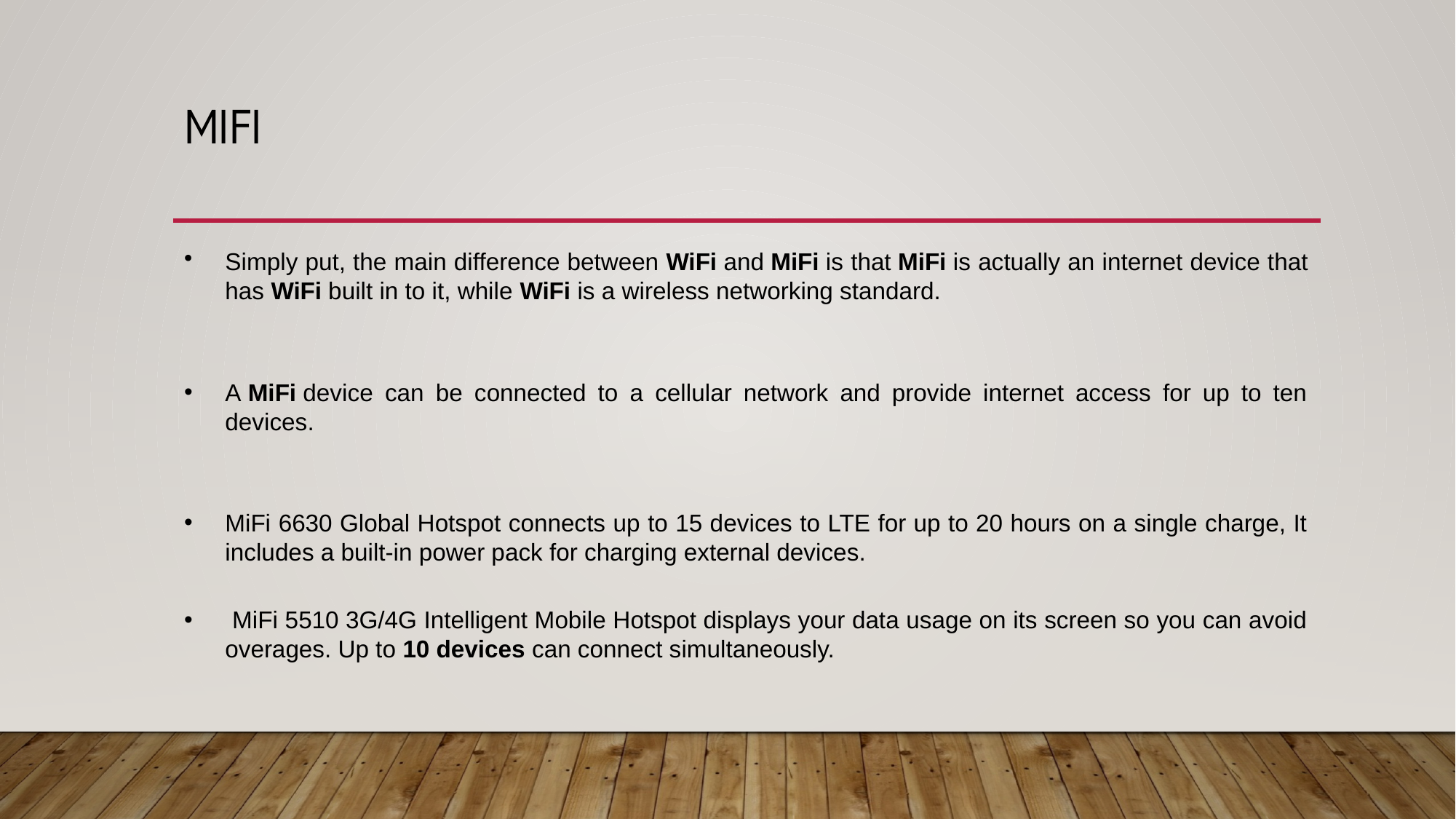

# mifi
Simply put, the main difference between WiFi and MiFi is that MiFi is actually an internet device that has WiFi built in to it, while WiFi is a wireless networking standard.

A MiFi device can be connected to a cellular network and provide internet access for up to ten devices.

MiFi 6630 Global Hotspot connects up to 15 devices to LTE for up to 20 hours on a single charge, It includes a built-in power pack for charging external devices.

 MiFi 5510 3G/4G Intelligent Mobile Hotspot displays your data usage on its screen so you can avoid overages. Up to 10 devices can connect simultaneously.